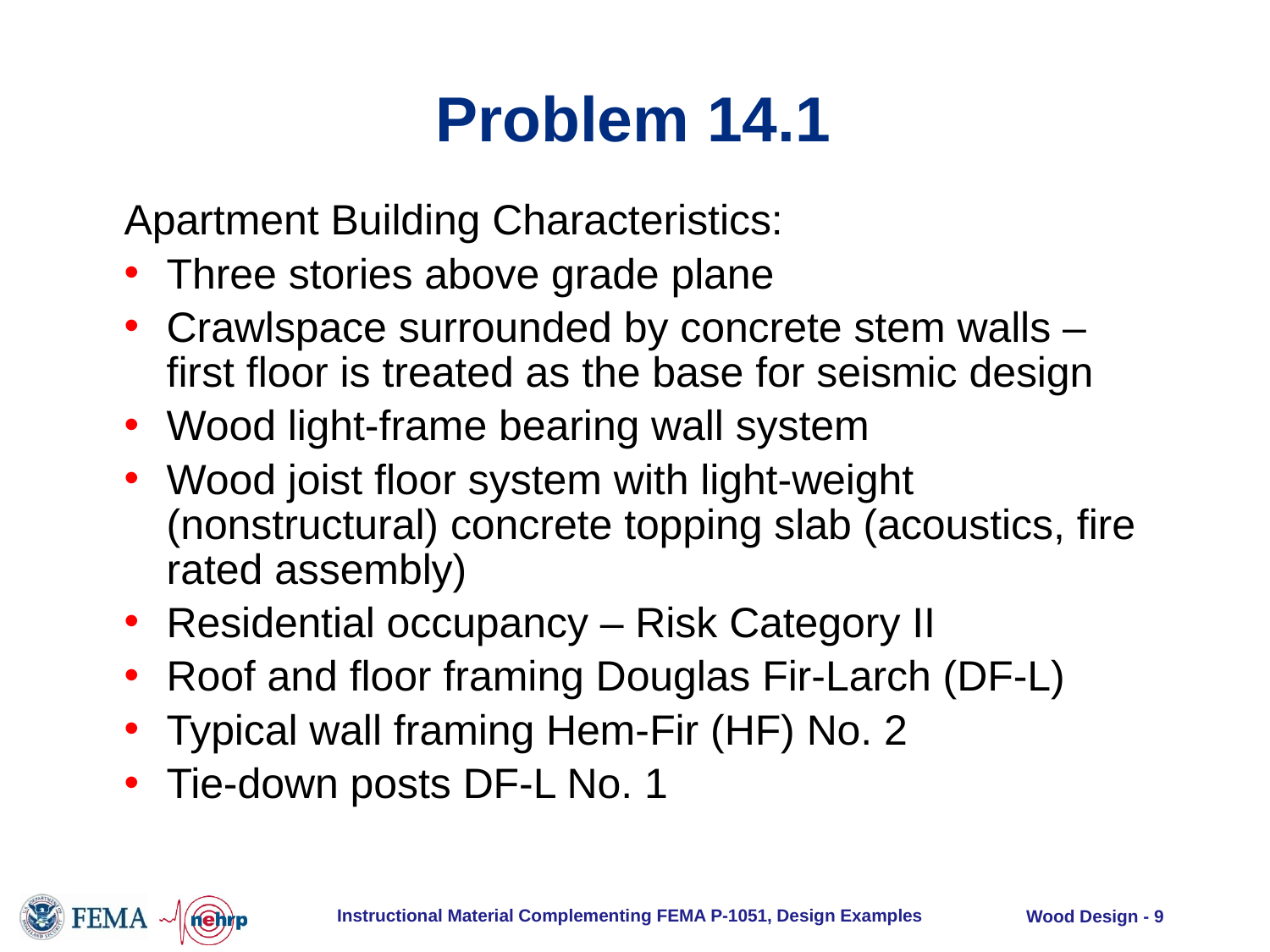

# Problem 14.1
Apartment Building Characteristics:
Three stories above grade plane
Crawlspace surrounded by concrete stem walls – first floor is treated as the base for seismic design
Wood light-frame bearing wall system
Wood joist floor system with light-weight (nonstructural) concrete topping slab (acoustics, fire rated assembly)
Residential occupancy – Risk Category II
Roof and floor framing Douglas Fir-Larch (DF-L)
Typical wall framing Hem-Fir (HF) No. 2
Tie-down posts DF-L No. 1